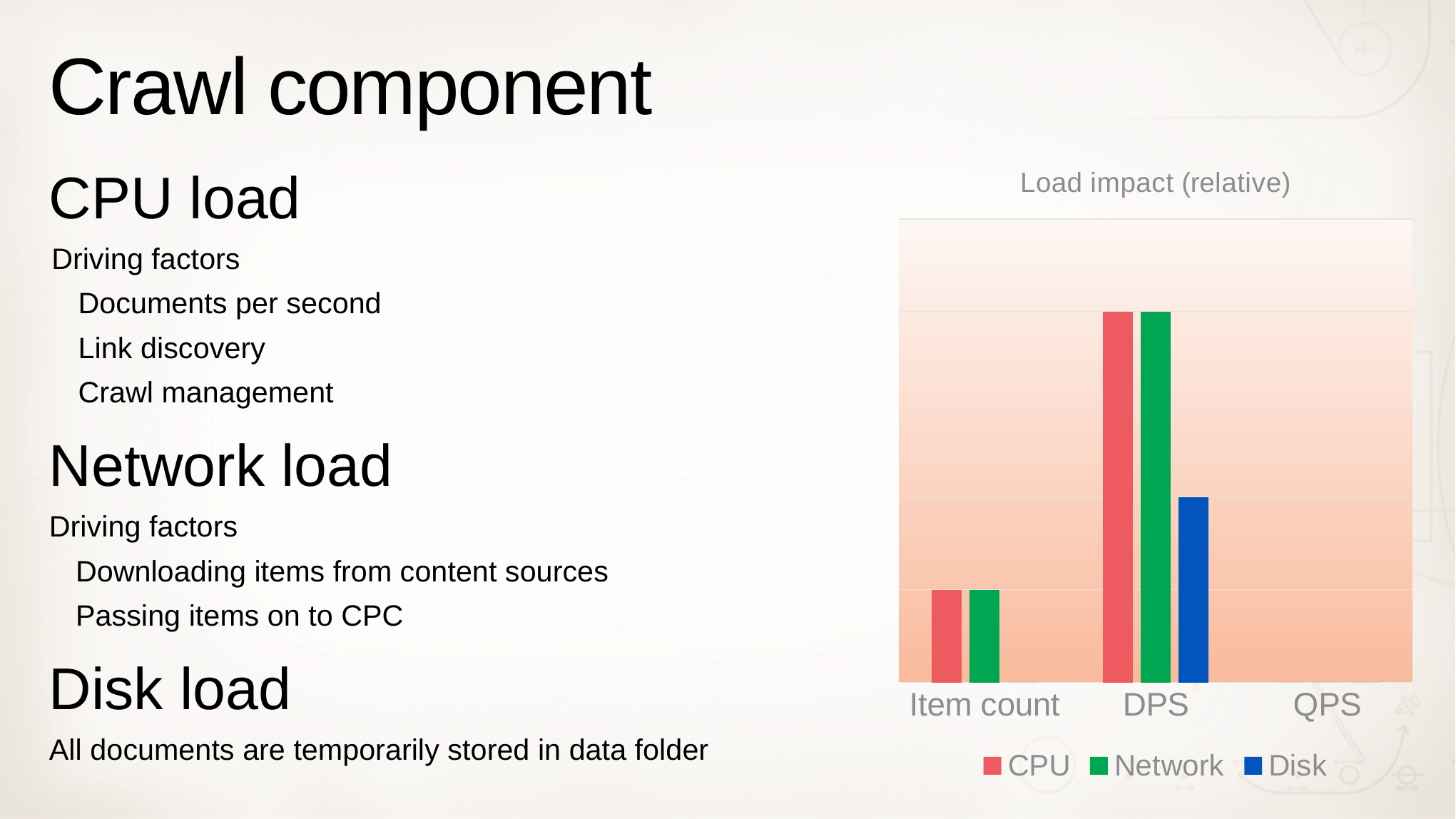

# Crawl component

### Chart: Load impact (relative)

| Category | CPU | Network | Disk |
|---|---|---|---|
| Item count | 2.0 | 2.0 | 0.0 |
| DPS | 8.0 | 8.0 | 4.0 |
| QPS | 0.0 | 0.0 | 0.0 |
CPU load
Driving factors
Documents per second
Link discovery
Crawl management
Network load
Driving factors
Downloading items from content sources
Passing items on to CPC
Disk load
All documents are temporarily stored in data folder